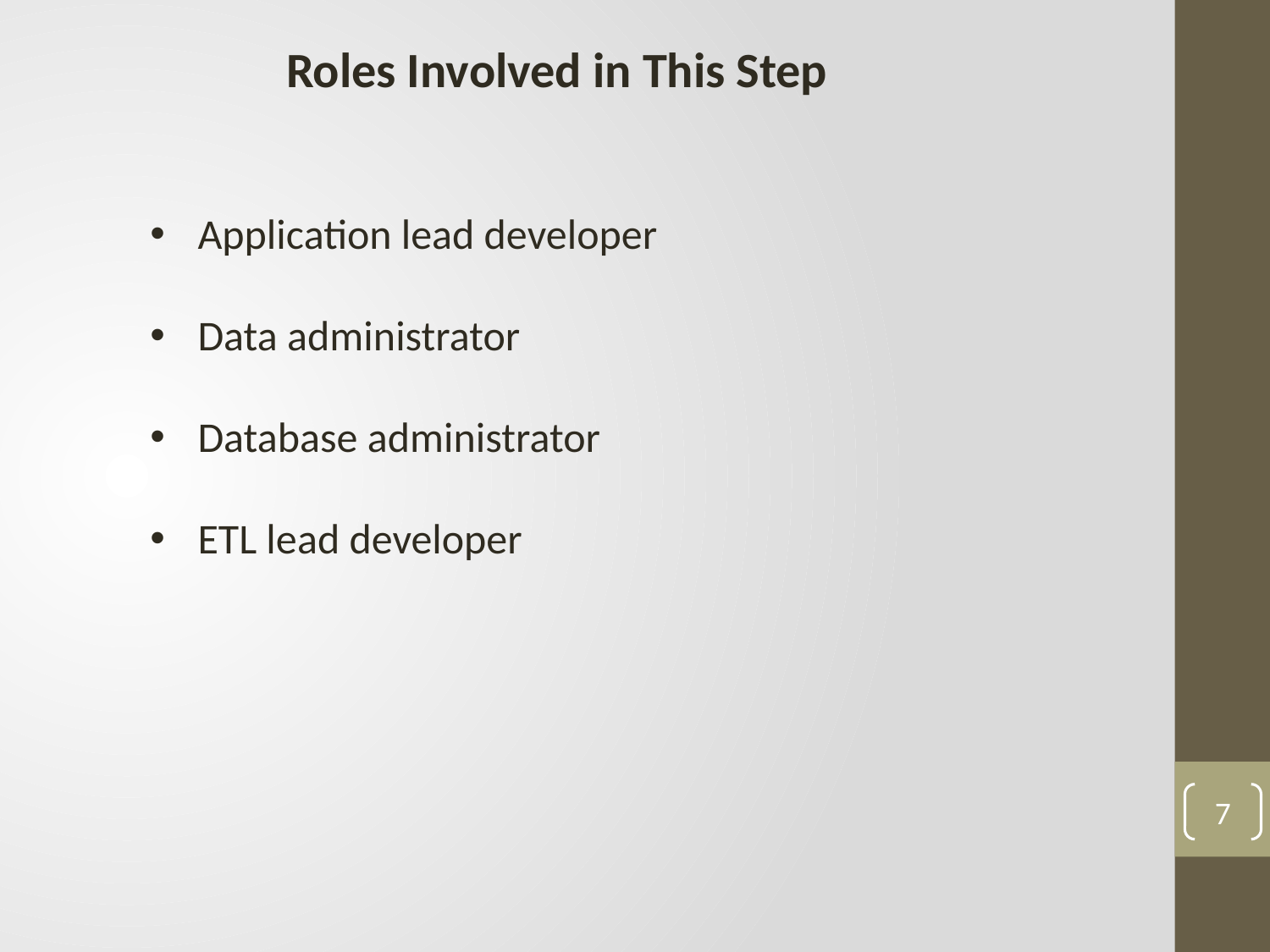

Roles Involved in This Step
Application lead developer

Data administrator

Database administrator

ETL lead developer
7